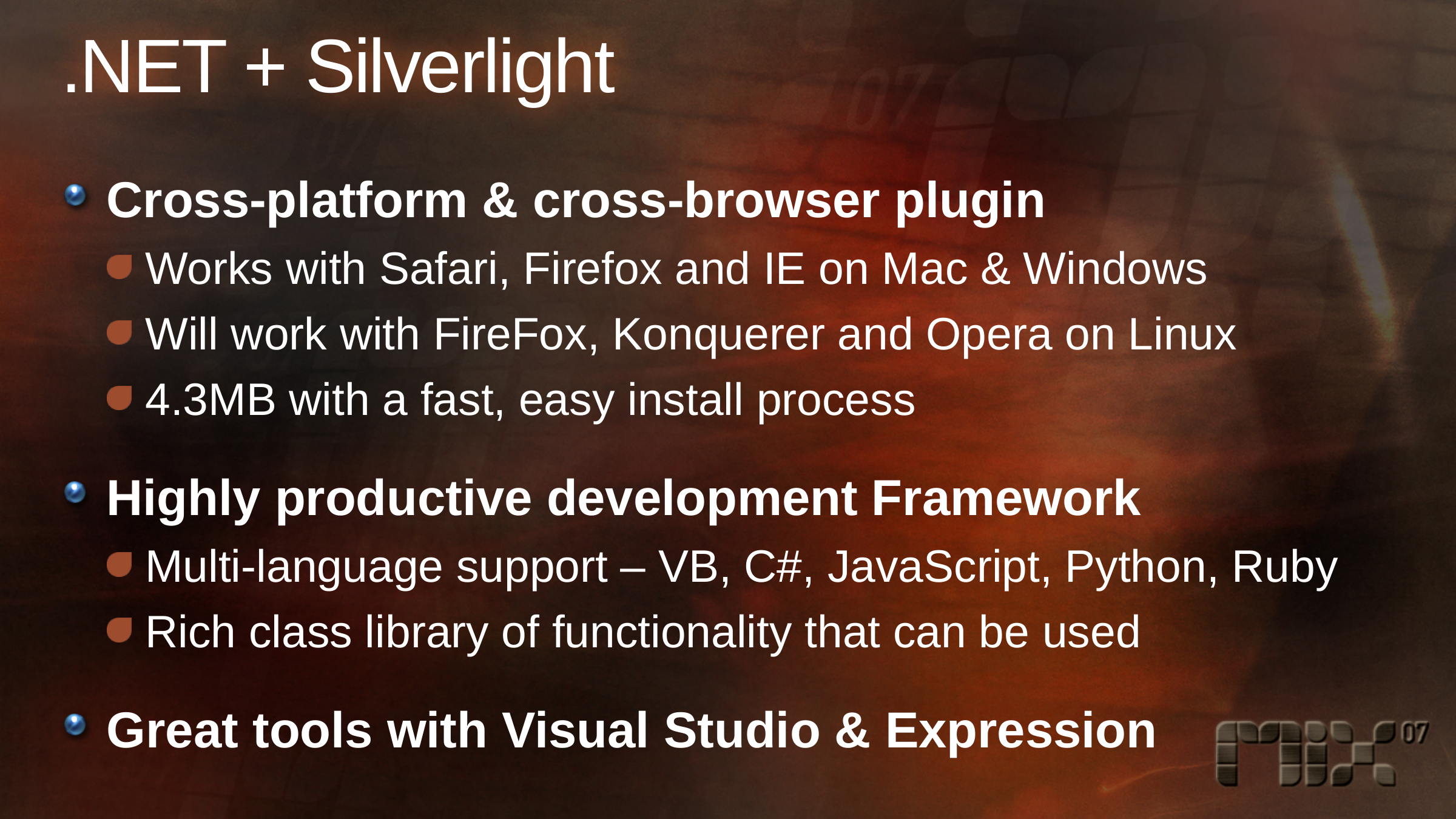

# .NET + Silverlight

Cross-platform & cross-browser plugin
Works with Safari, Firefox and IE on Mac & Windows
Will work with FireFox, Konquerer and Opera on Linux
4.3MB with a fast, easy install process

Highly productive development Framework
Multi-language support – VB, C#, JavaScript, Python, Ruby
Rich class library of functionality that can be used

Great tools with Visual Studio & Expression